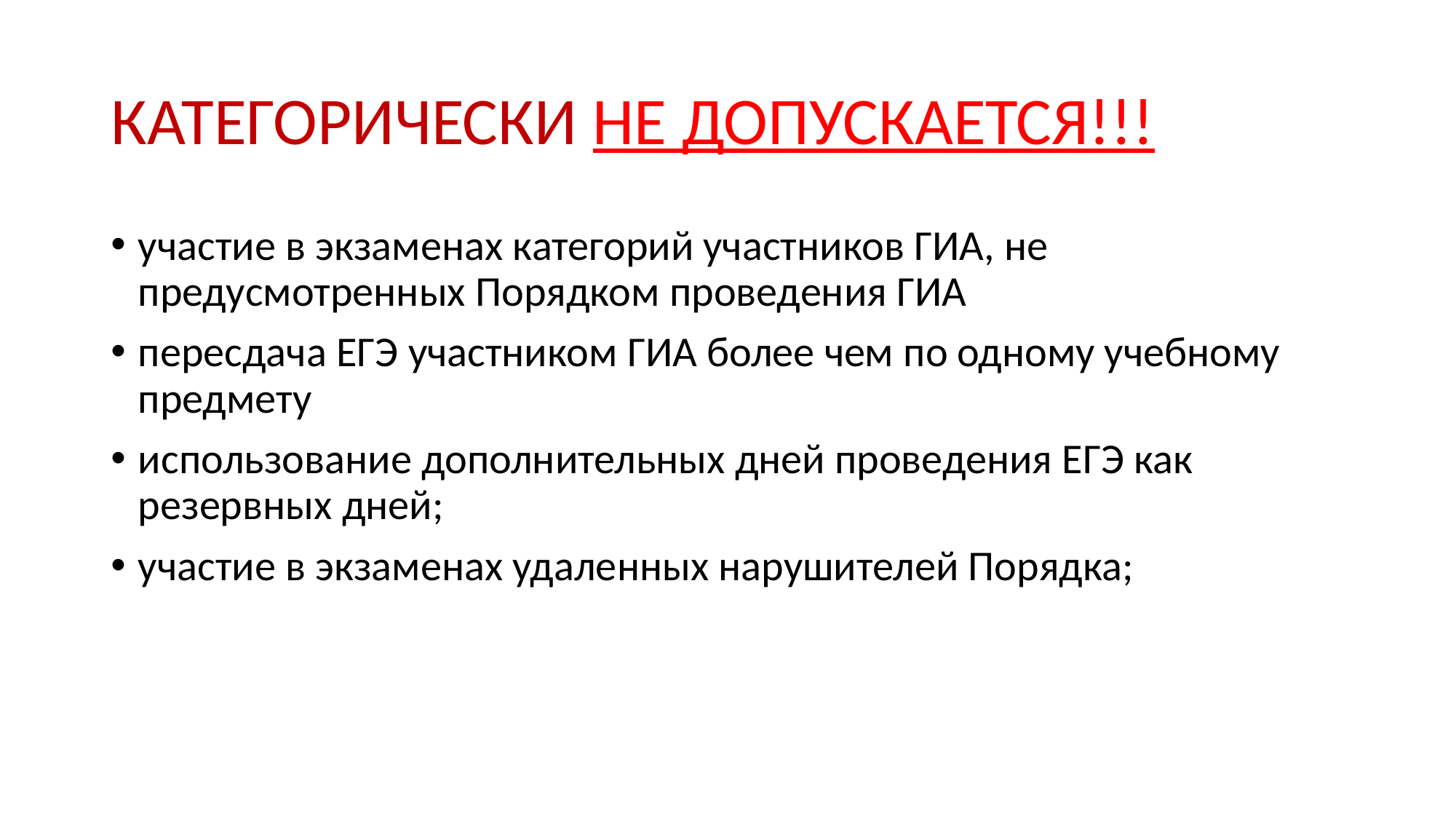

# КАТЕГОРИЧЕСКИ НЕ ДОПУСКАЕТСЯ!!!
участие в экзаменах категорий участников ГИА, не предусмотренных Порядком проведения ГИА
пересдача ЕГЭ участником ГИА более чем по одному учебному предмету
использование дополнительных дней проведения ЕГЭ как резервных дней;
участие в экзаменах удаленных нарушителей Порядка;